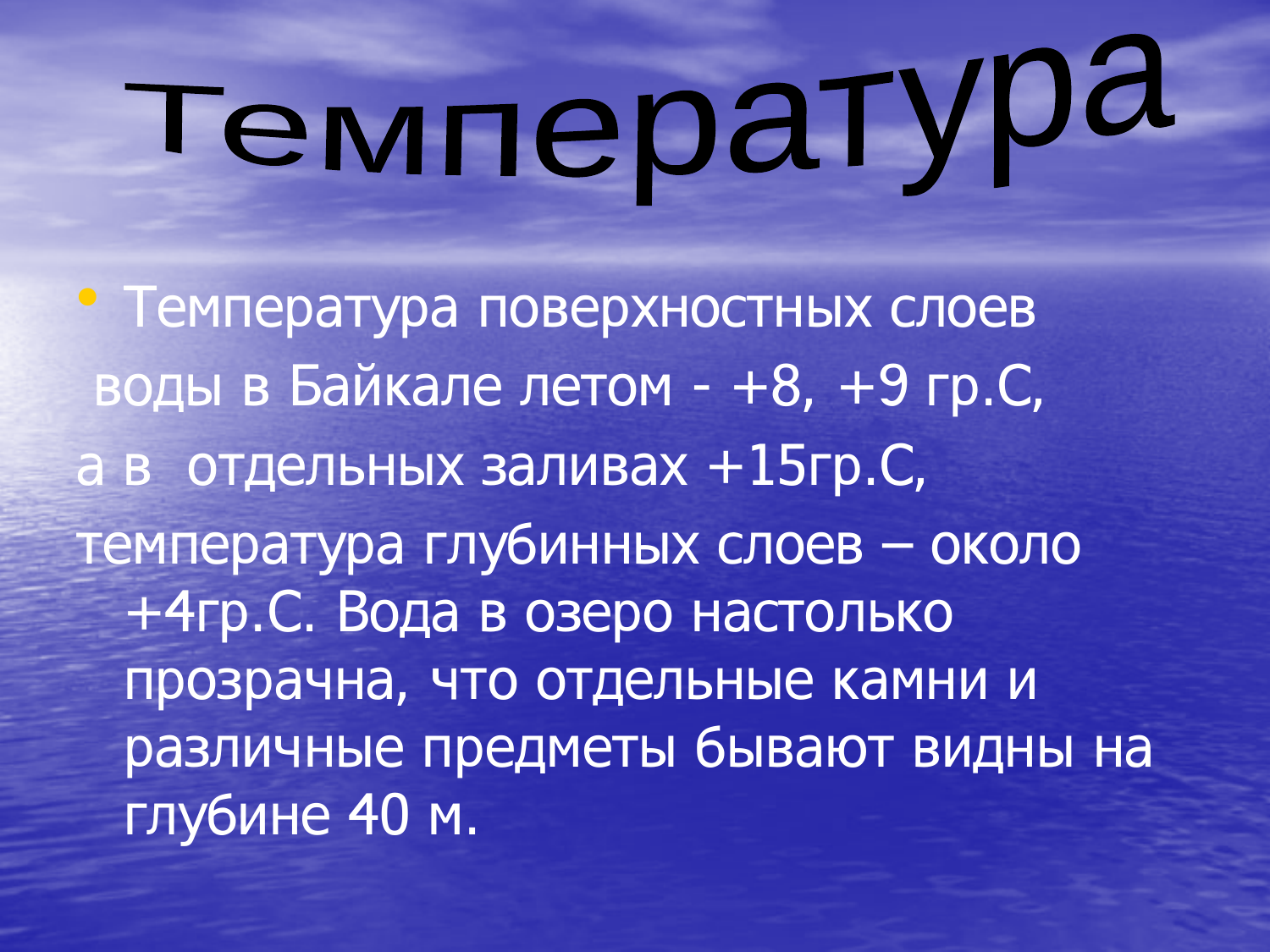

Температура
#
Температура поверхностных слоев
 воды в Байкале летом - +8, +9 гр.С,
а в  отдельных заливах +15гр.С,
температура глубинных слоев – около +4гр.С. Вода в озеро настолько прозрачна, что отдельные камни и различные предметы бывают видны на глубине 40 м.